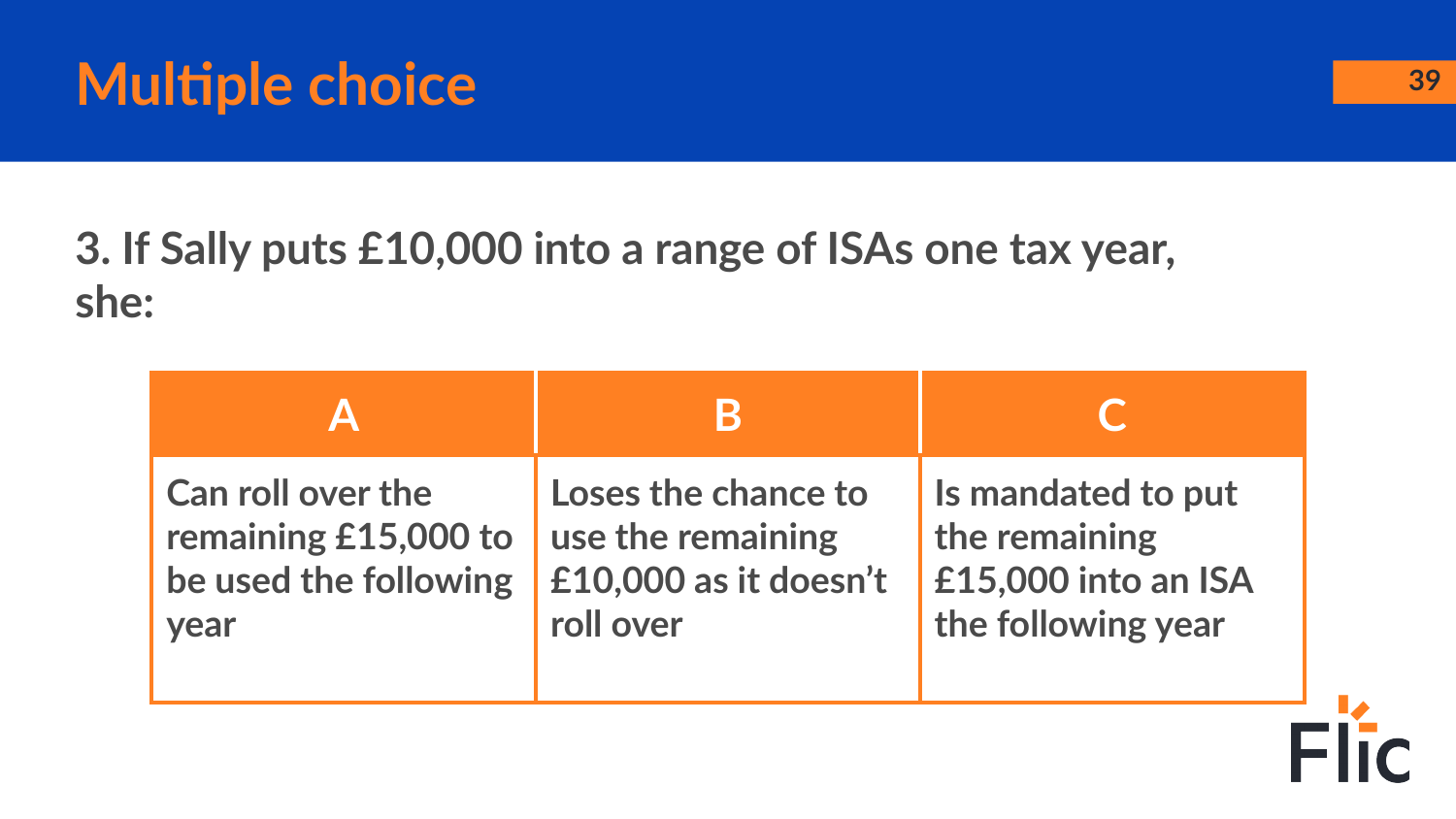

Multiple choice
39
3. If Sally puts £10,000 into a range of ISAs one tax year, she:

| A | B | C |
| --- | --- | --- |
| Can roll over the remaining £15,000 to be used the following year | Loses the chance to use the remaining £10,000 as it doesn’t roll over | Is mandated to put the remaining £15,000 into an ISA the following year |

Weekly food shop
Lunch out
Lunch out